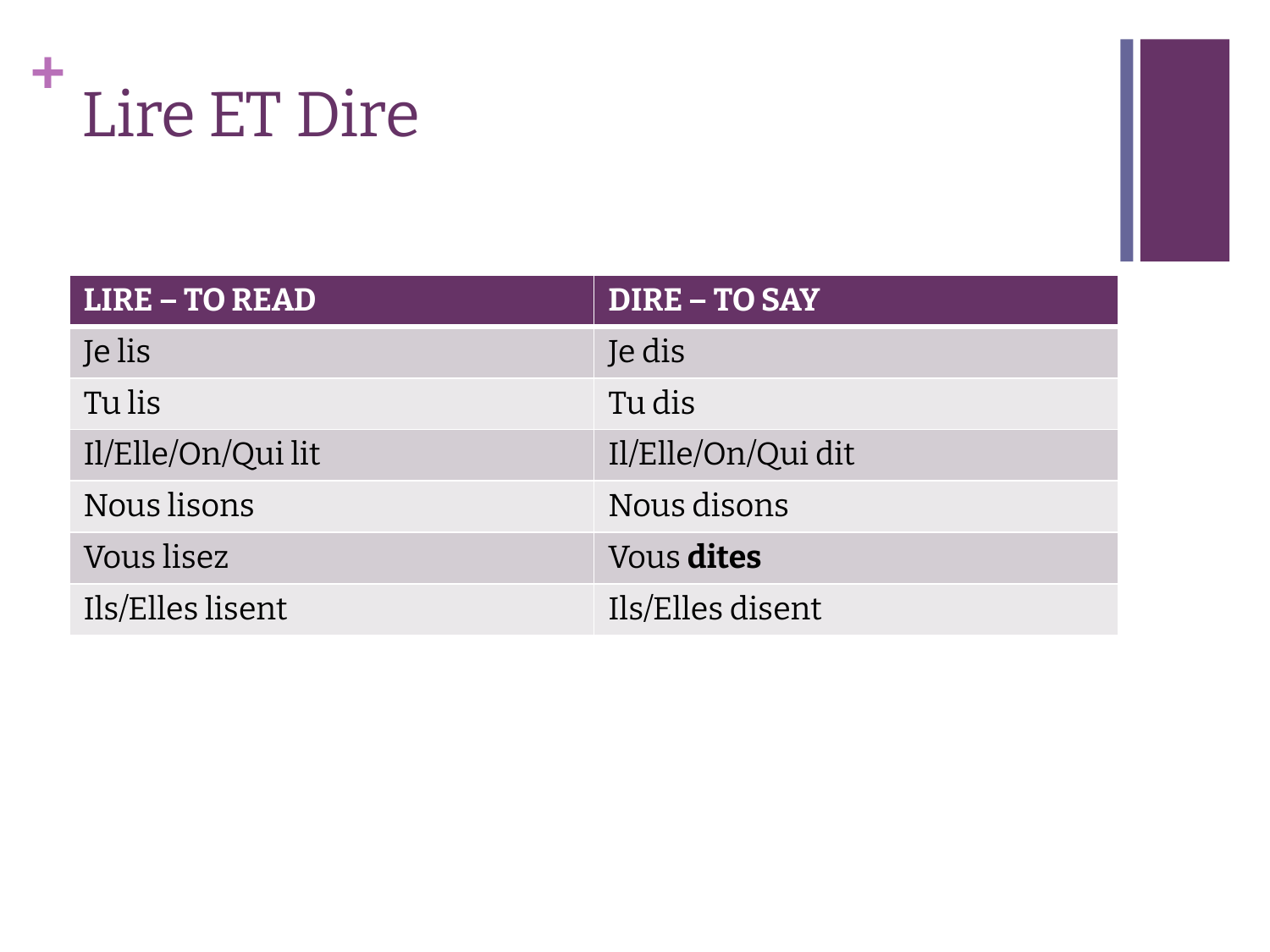

# Lire ET Dire
| LIRE – TO READ | DIRE – TO SAY |
| --- | --- |
| Je lis | Je dis |
| Tu lis | Tu dis |
| Il/Elle/On/Qui lit | Il/Elle/On/Qui dit |
| Nous lisons | Nous disons |
| Vous lisez | Vous dites |
| Ils/Elles lisent | Ils/Elles disent |